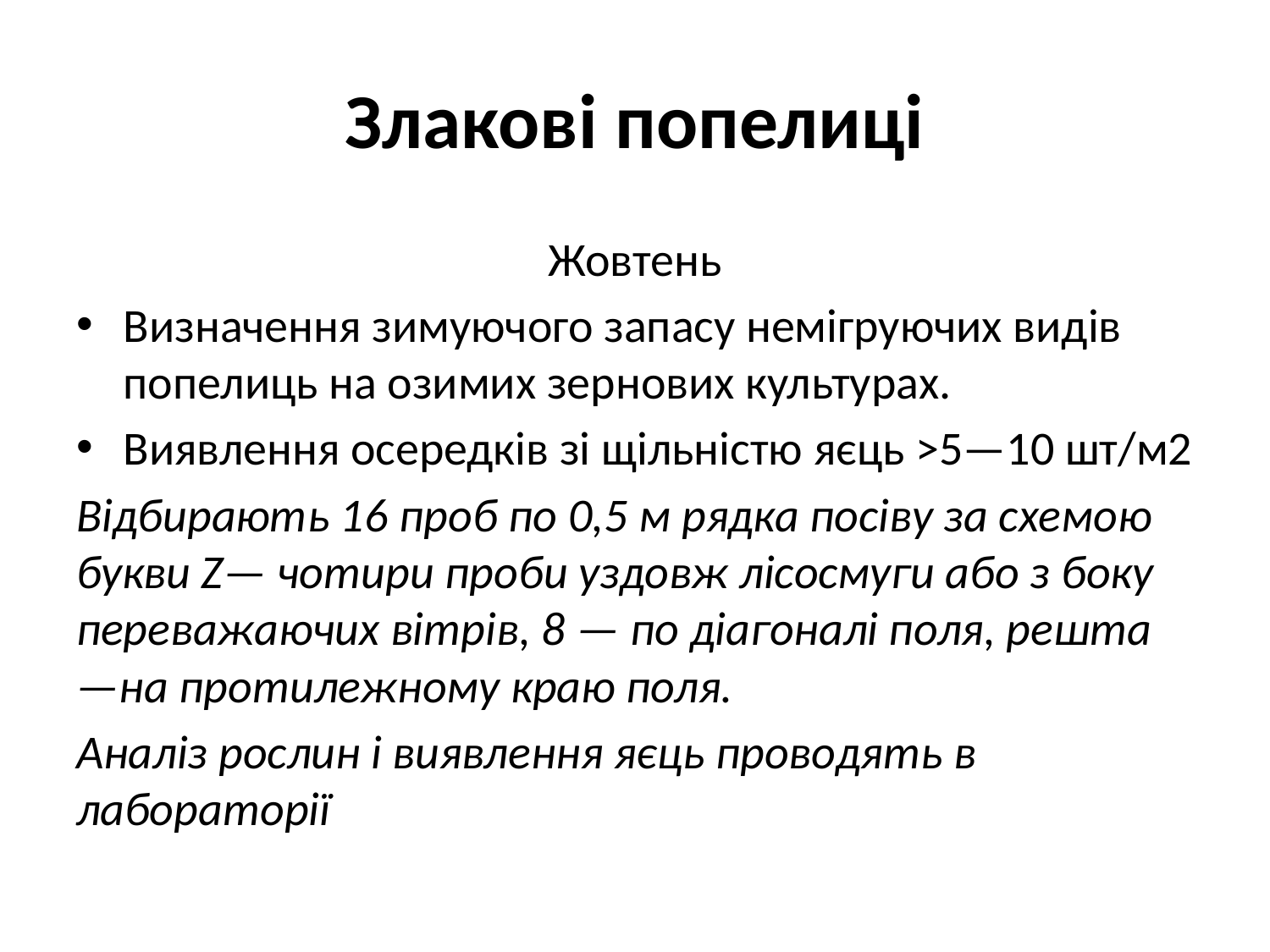

# Злакові попелиці
Жовтень
Визначення зимуючого запасу немігруючих видів попелиць на озимих зернових культурах.
Виявлення осередків зі щільністю яєць >5—10 шт/м2
Відбирають 16 проб по 0,5 м рядка посіву за схемою букви Z— чотири проби уздовж лісосмуги або з боку переважаючих вітрів, 8 — по діагоналі поля, решта —на протилежному краю поля.
Аналіз рослин і виявлення яєць проводять в лабораторії